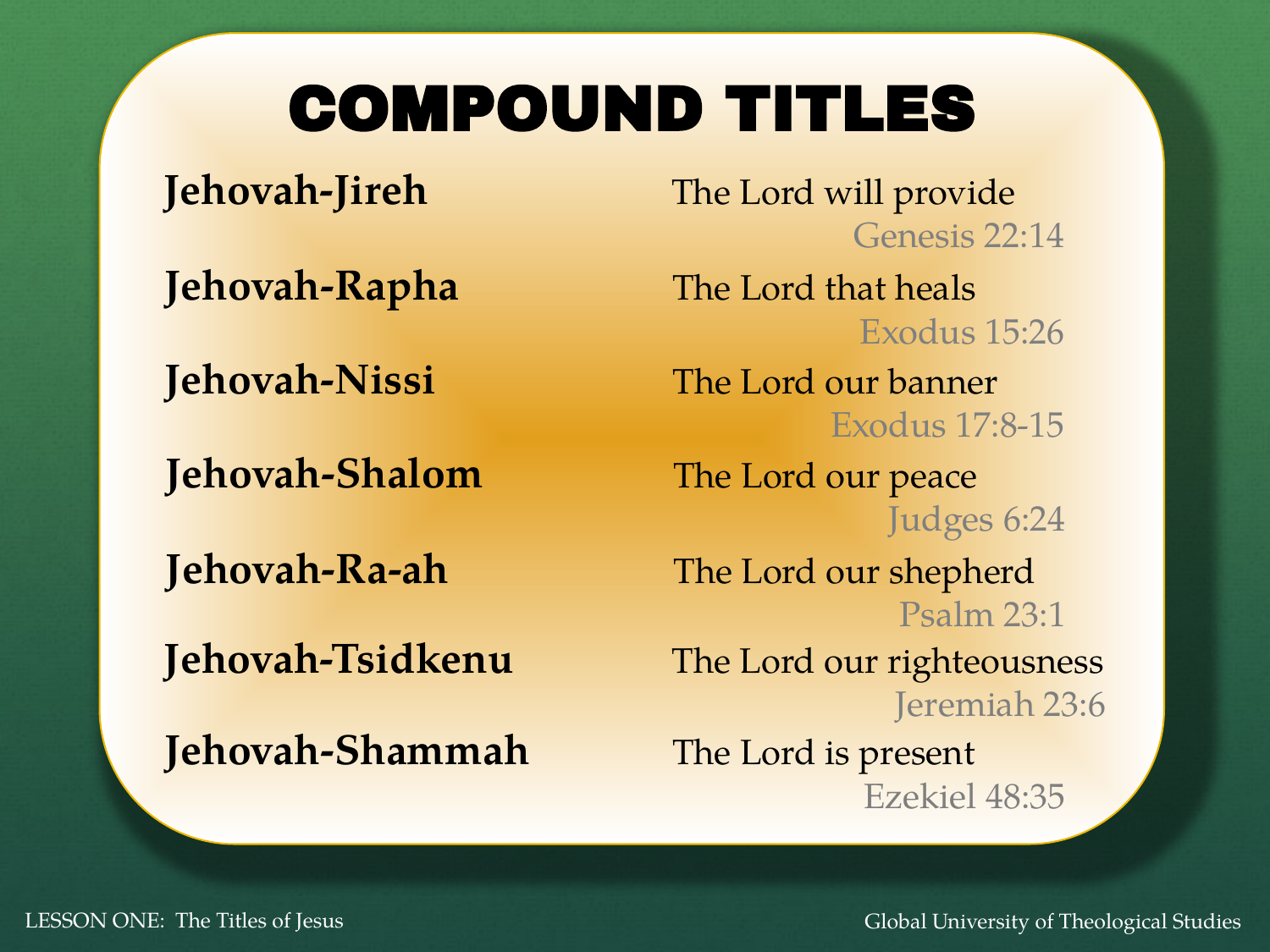

COMPOUND TITLES
Jehovah-Jireh		The Lord will provide
Genesis 22:14
Jehovah-Rapha		The Lord that heals
Exodus 15:26
Jehovah-Nissi		The Lord our banner
Exodus 17:8-15
Jehovah-Shalom		The Lord our peace
Judges 6:24
Jehovah-Ra-ah		The Lord our shepherd
Psalm 23:1
Jehovah-Tsidkenu		The Lord our righteousness
Jeremiah 23:6
Global University of Theological Studies
Jehovah-Shammah		The Lord is present
Ezekiel 48:35
LESSON ONE:  The Titles of Jesus